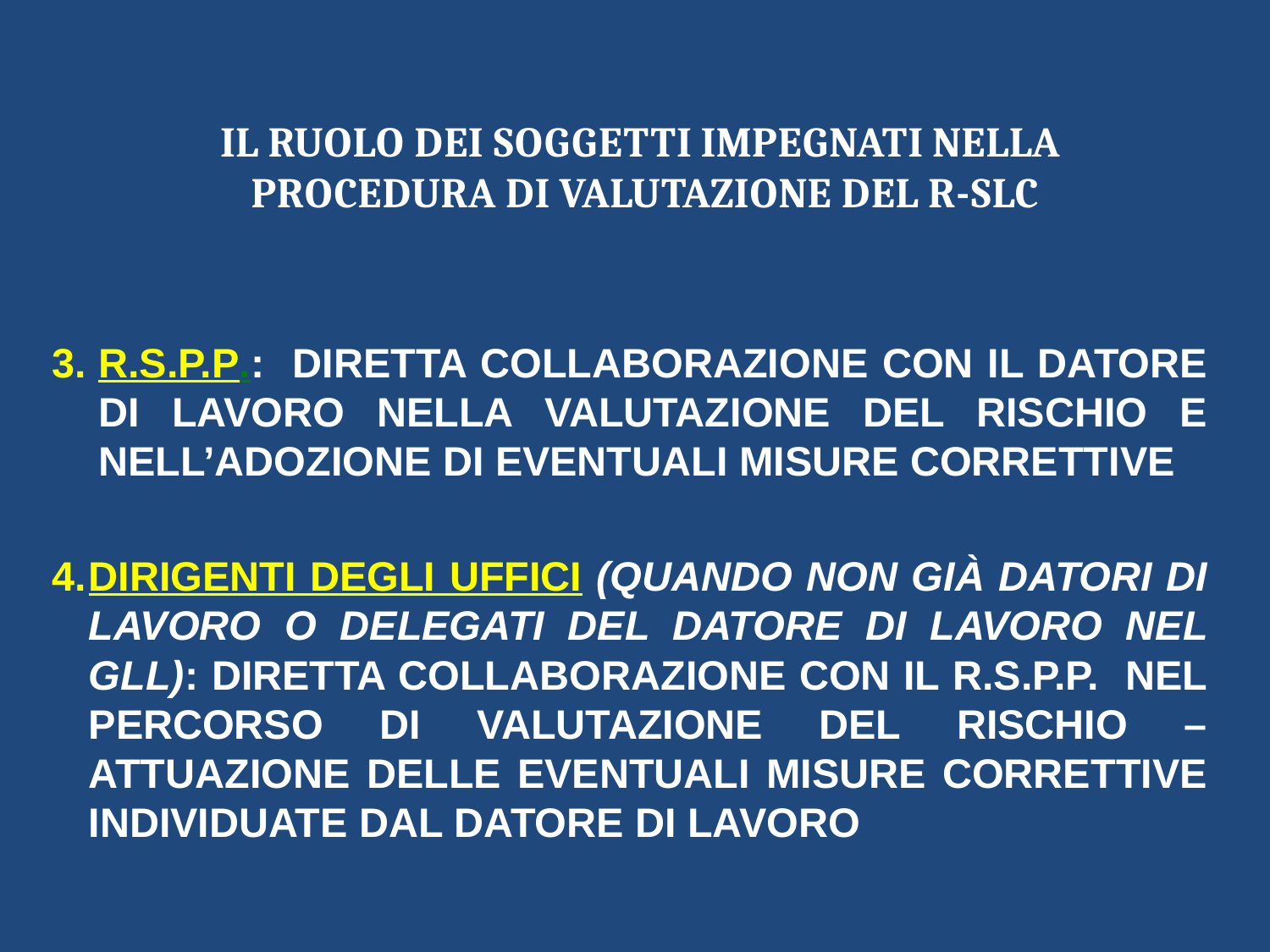

IL RUOLO DEI SOGGETTI IMPEGNATI NELLA
PROCEDURA DI VALUTAZIONE DEL R-SLC
R.S.P.P.:  DIRETTA COLLABORAZIONE CON IL DATORE DI LAVORO NELLA VALUTAZIONE DEL RISCHIO E NELL’ADOZIONE DI EVENTUALI MISURE CORRETTIVE

DIRIGENTI DEGLI UFFICI (QUANDO NON GIÀ DATORI DI LAVORO O DELEGATI DEL DATORE DI LAVORO NEL GLL): DIRETTA COLLABORAZIONE CON IL R.S.P.P.  NEL PERCORSO DI VALUTAZIONE DEL RISCHIO – ATTUAZIONE DELLE EVENTUALI MISURE CORRETTIVE INDIVIDUATE DAL DATORE DI LAVORO